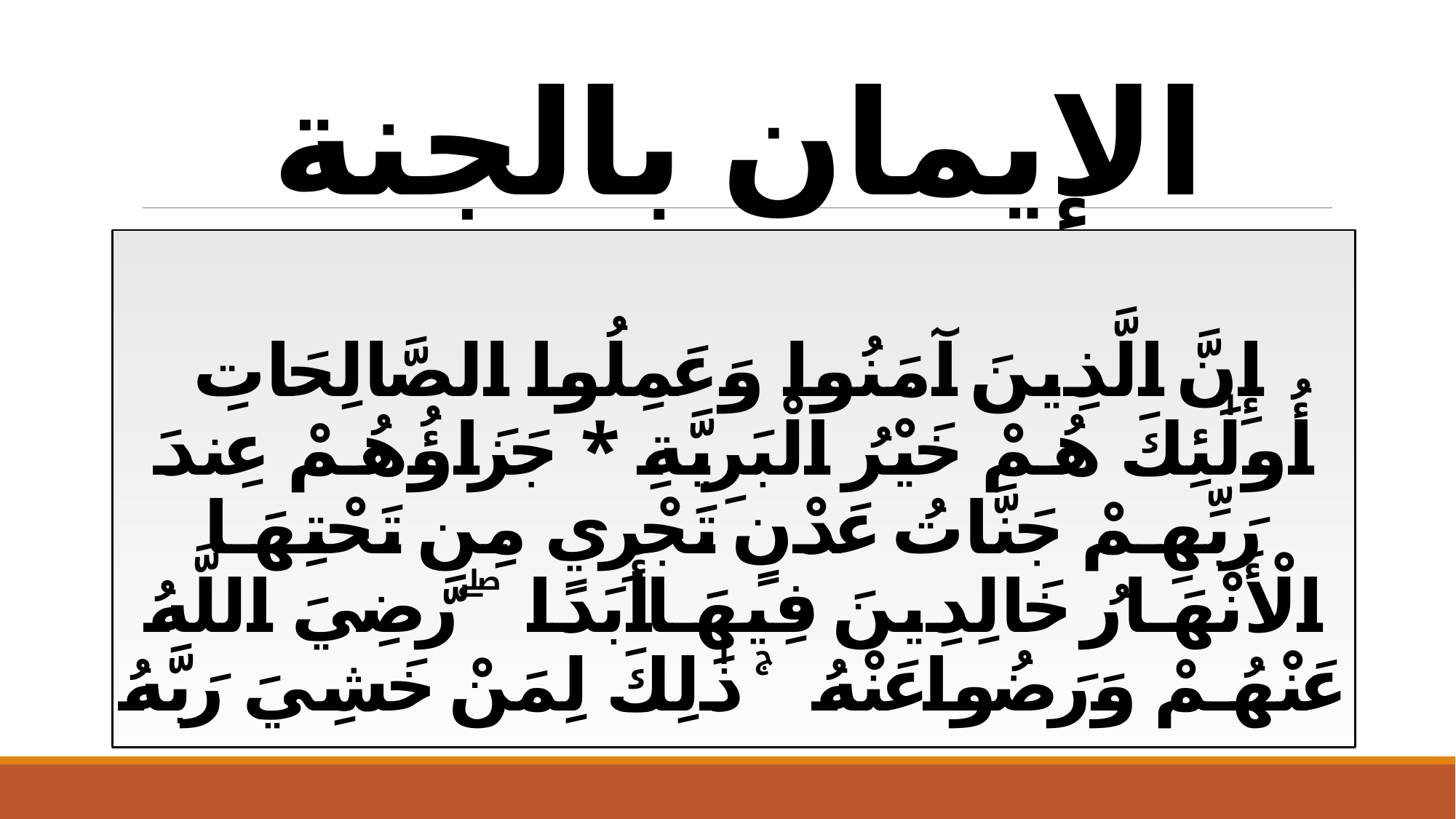

# الإيمان بالجنة

إِنَّ الَّذِينَ آمَنُوا وَعَمِلُوا الصَّالِحَاتِ أُولَٰئِكَ هُمْ خَيْرُ الْبَرِيَّةِ * جَزَاؤُهُمْ عِندَ رَبِّهِمْ جَنَّاتُ عَدْنٍ تَجْرِي مِن تَحْتِهَا الْأَنْهَارُ خَالِدِينَ فِيهَا أَبَدًا ۖ رَّضِيَ اللَّهُ عَنْهُمْ وَرَضُوا عَنْهُ ۚ ذَٰلِكَ لِمَنْ خَشِيَ رَبَّهُ